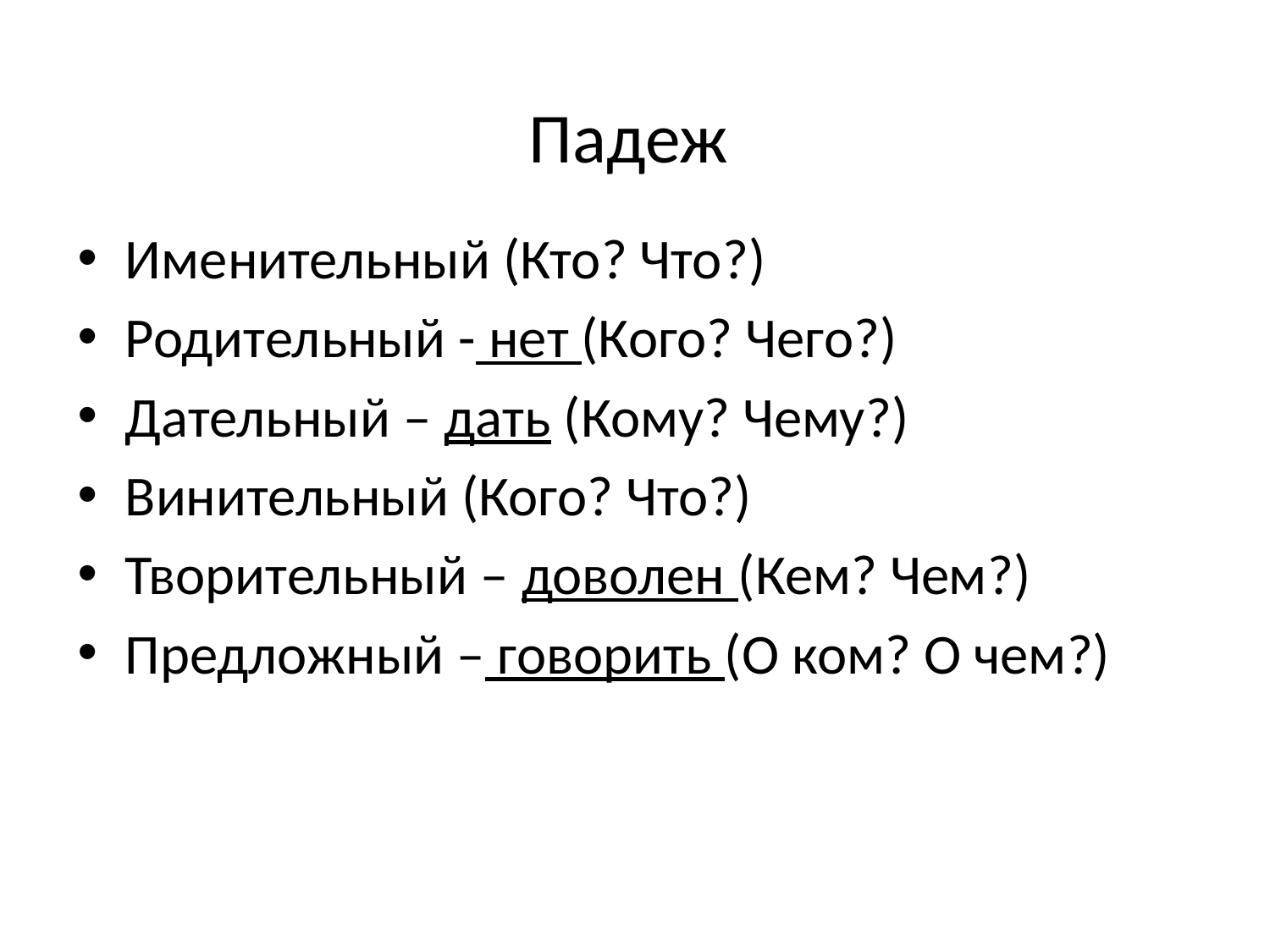

# Падеж
Именительный (Кто? Что?)
Родительный - нет (Кого? Чего?)
Дательный – дать (Кому? Чему?)
Винительный (Кого? Что?)
Творительный – доволен (Кем? Чем?)
Предложный – говорить (О ком? О чем?)